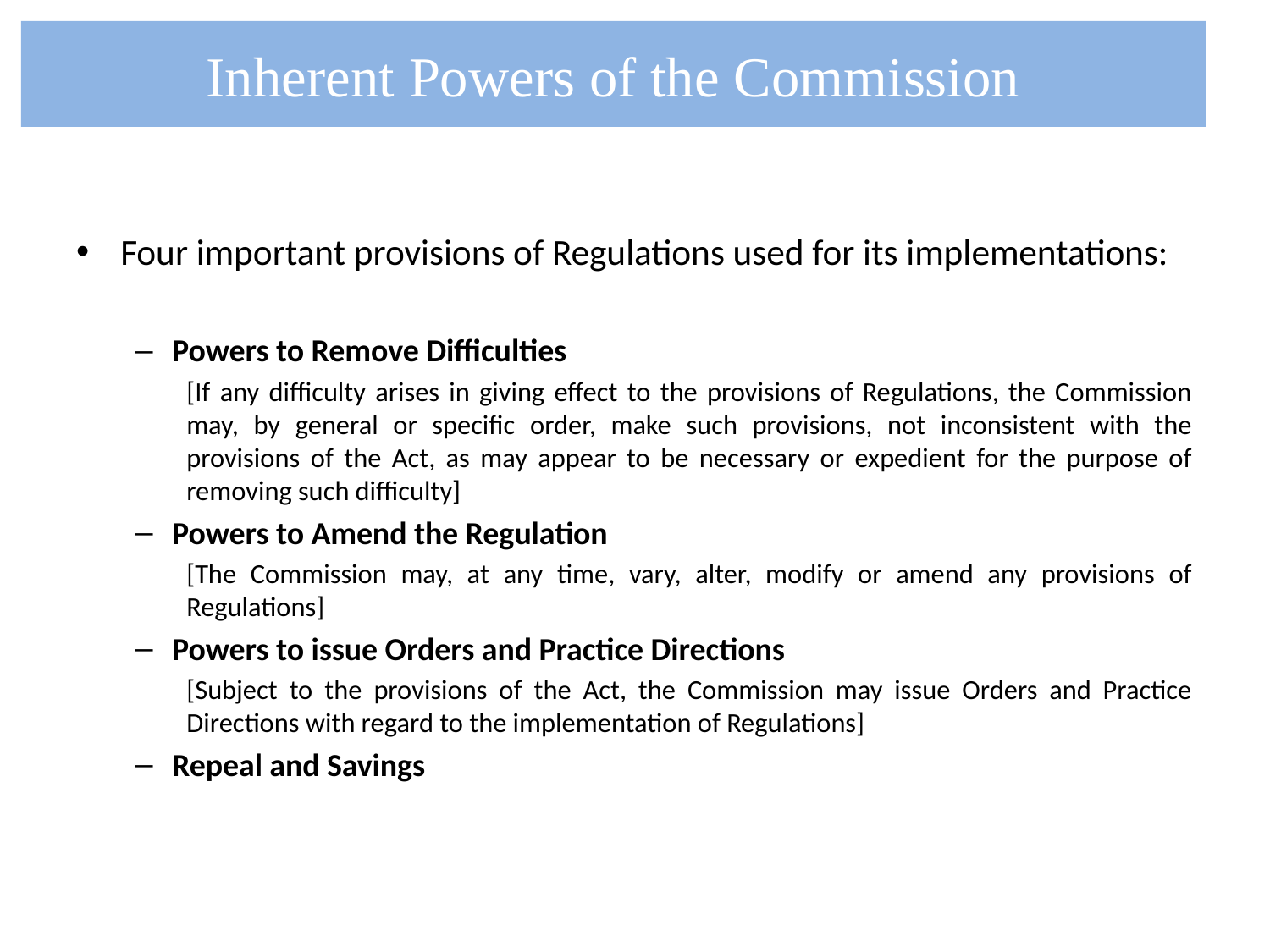

# Inherent Powers of the Commission
Four important provisions of Regulations used for its implementations:

Powers to Remove Difficulties
[If any difficulty arises in giving effect to the provisions of Regulations, the Commission may, by general or specific order, make such provisions, not inconsistent with the provisions of the Act, as may appear to be necessary or expedient for the purpose of removing such difficulty]
Powers to Amend the Regulation
[The Commission may, at any time, vary, alter, modify or amend any provisions of Regulations]
Powers to issue Orders and Practice Directions
[Subject to the provisions of the Act, the Commission may issue Orders and Practice Directions with regard to the implementation of Regulations]
Repeal and Savings